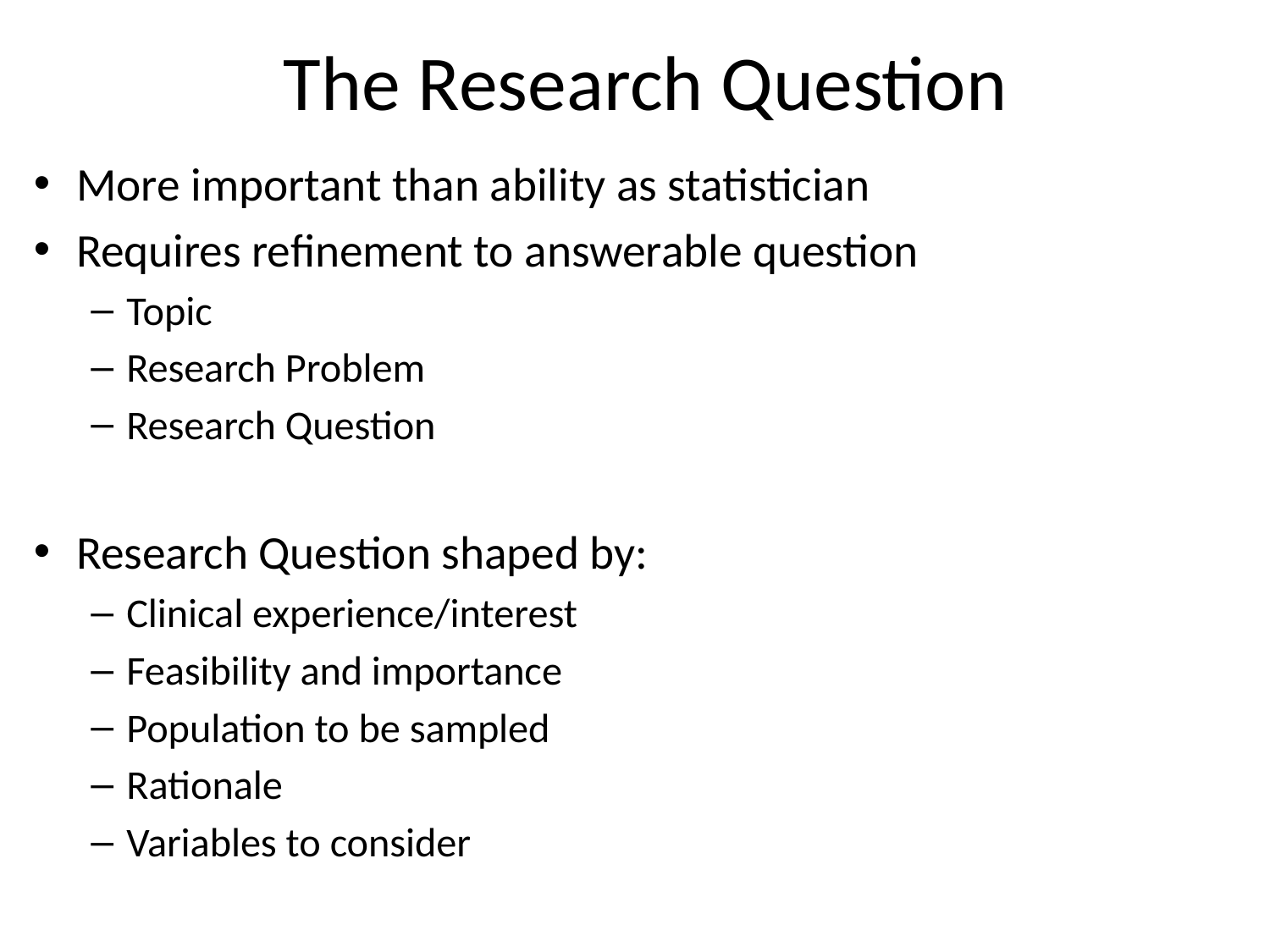

# The Research Question
More important than ability as statistician
Requires refinement to answerable question
Topic
Research Problem
Research Question

Research Question shaped by:
Clinical experience/interest
Feasibility and importance
Population to be sampled
Rationale
Variables to consider